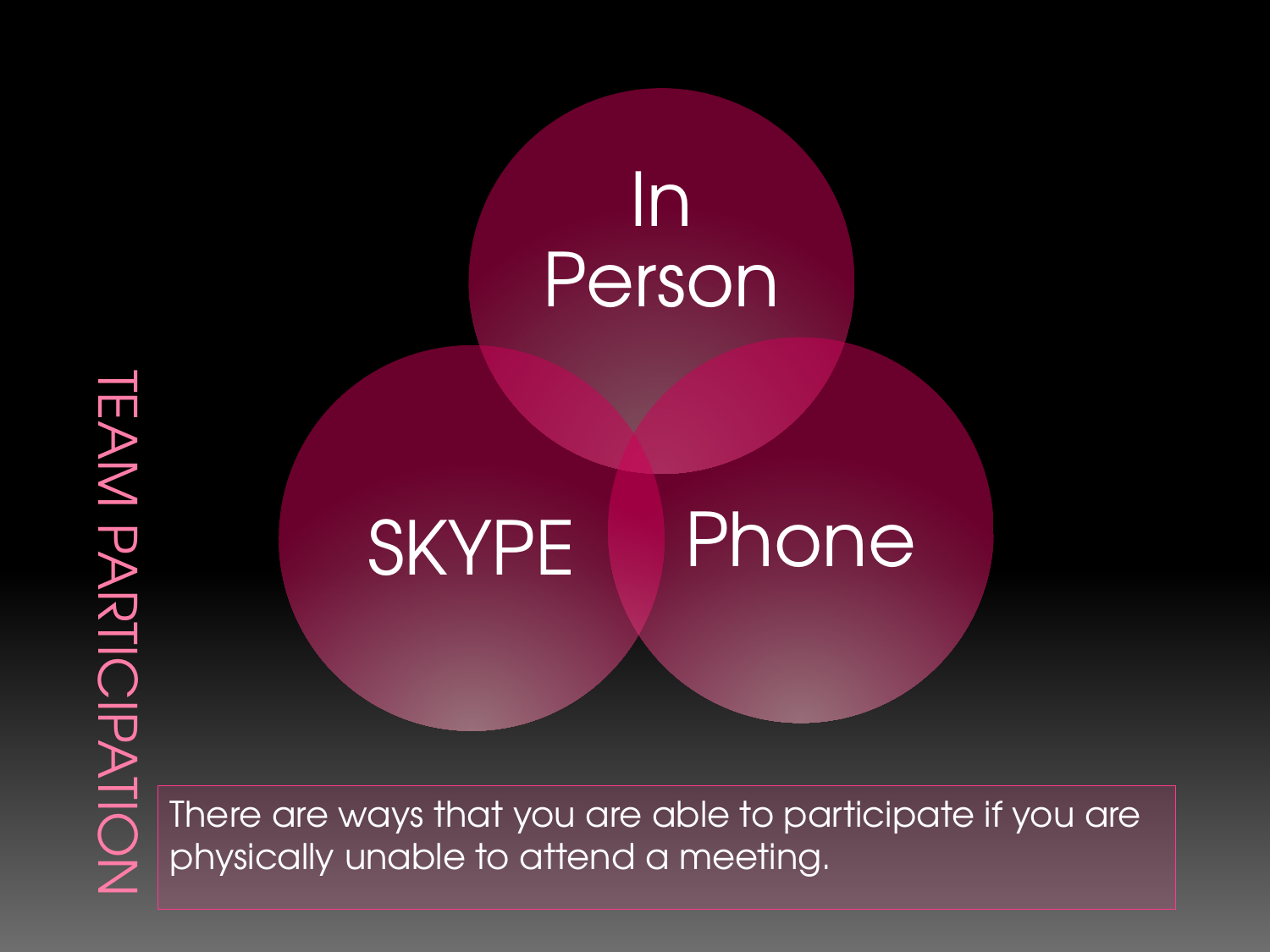

# Team Participation
In Person
Phone
SKYPE
There are ways that you are able to participate if you are physically unable to attend a meeting.